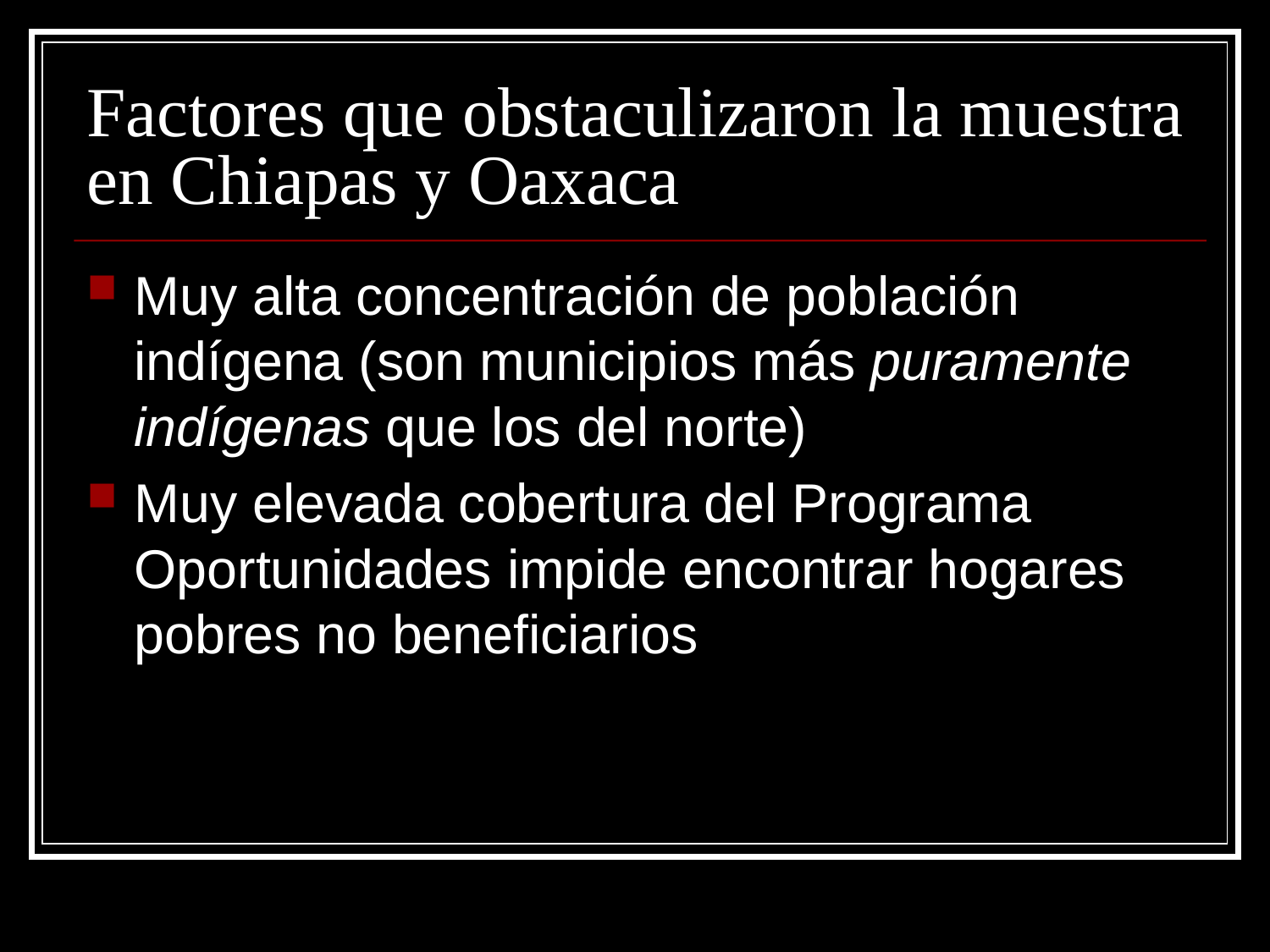

# Factores que obstaculizaron la muestra en Chiapas y Oaxaca
Muy alta concentración de población indígena (son municipios más puramente indígenas que los del norte)
Muy elevada cobertura del Programa Oportunidades impide encontrar hogares pobres no beneficiarios